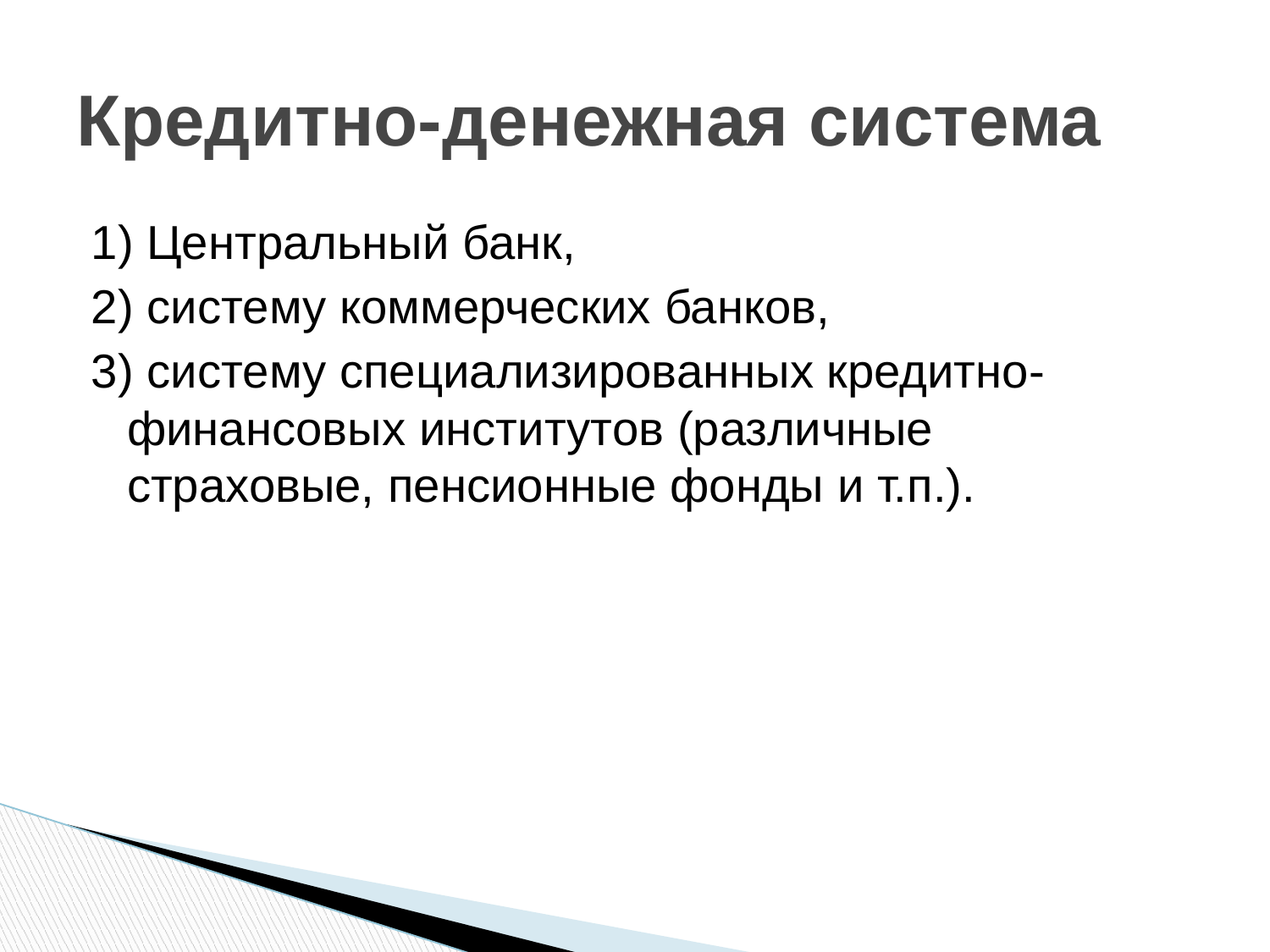

# Кредитно-денежная система
1) Центральный банк,
2) систему коммерческих банков,
3) систему специализированных кредитно-финансовых институтов (различные страховые, пенсионные фонды и т.п.).